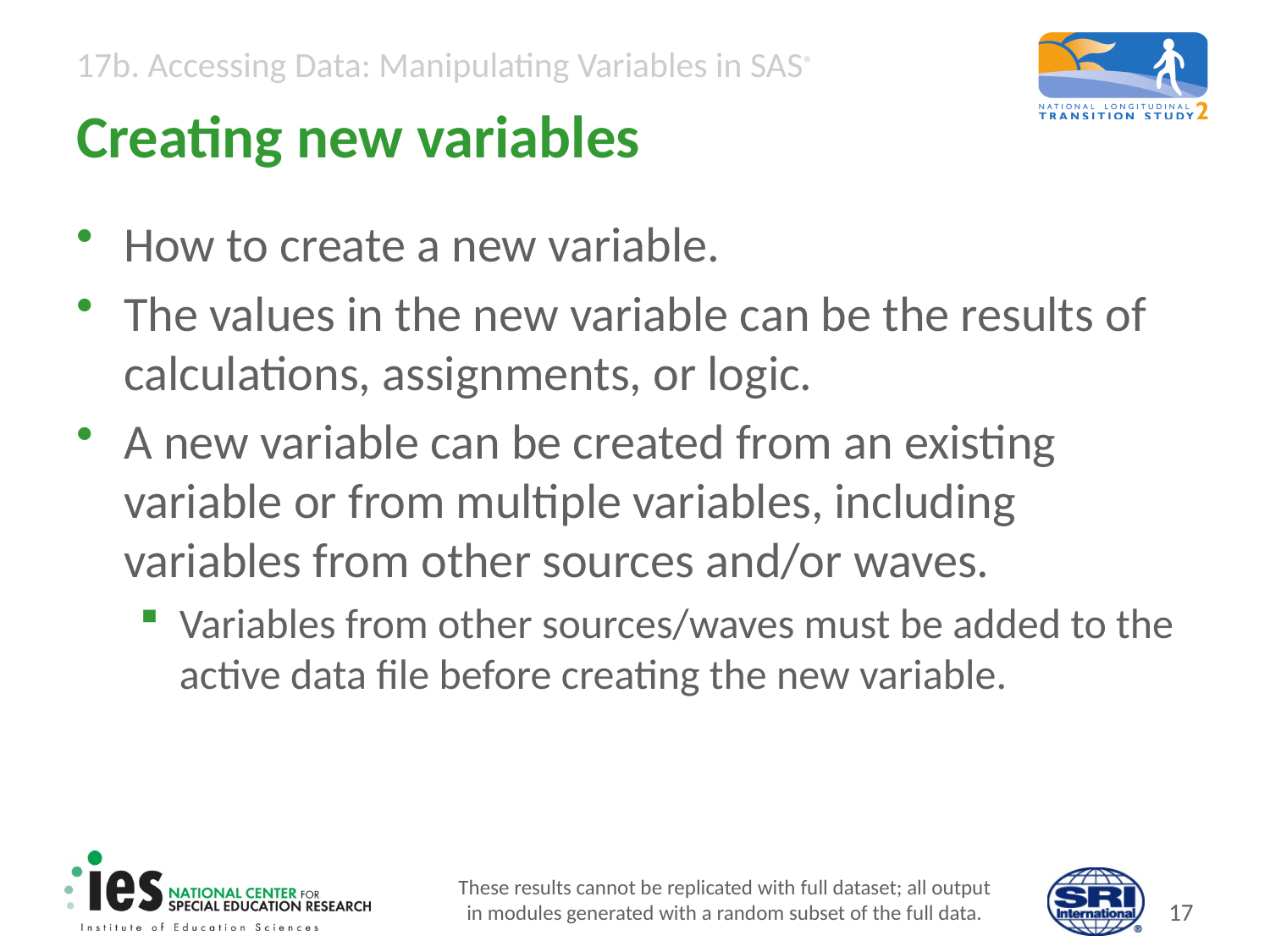

# Creating new variables
How to create a new variable.
The values in the new variable can be the results of calculations, assignments, or logic.
A new variable can be created from an existing variable or from multiple variables, including variables from other sources and/or waves.
Variables from other sources/waves must be added to the active data file before creating the new variable.
These results cannot be replicated with full dataset; all output
in modules generated with a random subset of the full data.
17